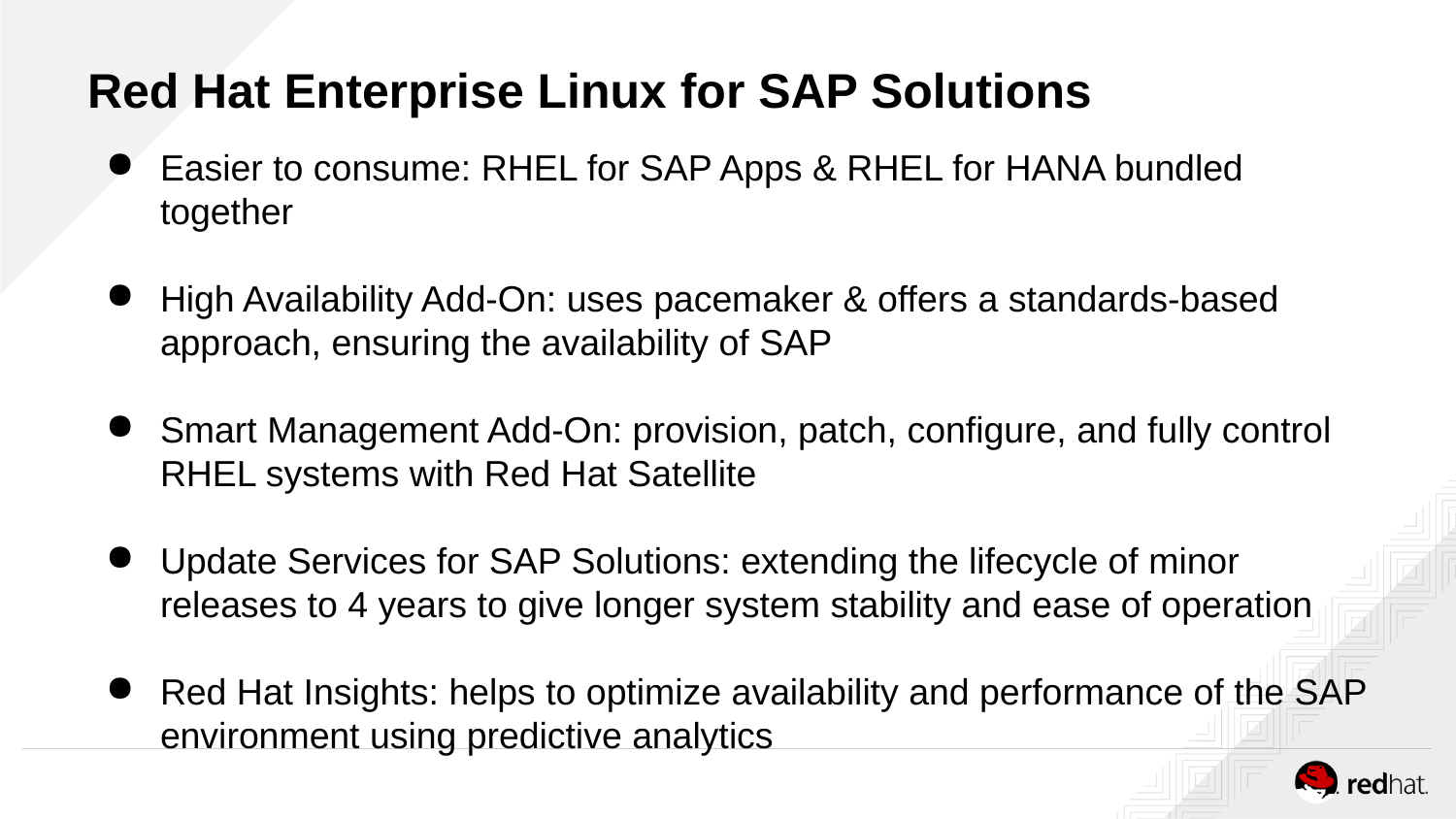

# Red Hat Enterprise Linux for SAP Solutions
Easier to consume: RHEL for SAP Apps & RHEL for HANA bundled together
High Availability Add-On: uses pacemaker & offers a standards-based approach, ensuring the availability of SAP
Smart Management Add-On: provision, patch, configure, and fully control RHEL systems with Red Hat Satellite
Update Services for SAP Solutions: extending the lifecycle of minor releases to 4 years to give longer system stability and ease of operation
Red Hat Insights: helps to optimize availability and performance of the SAP environment using predictive analytics